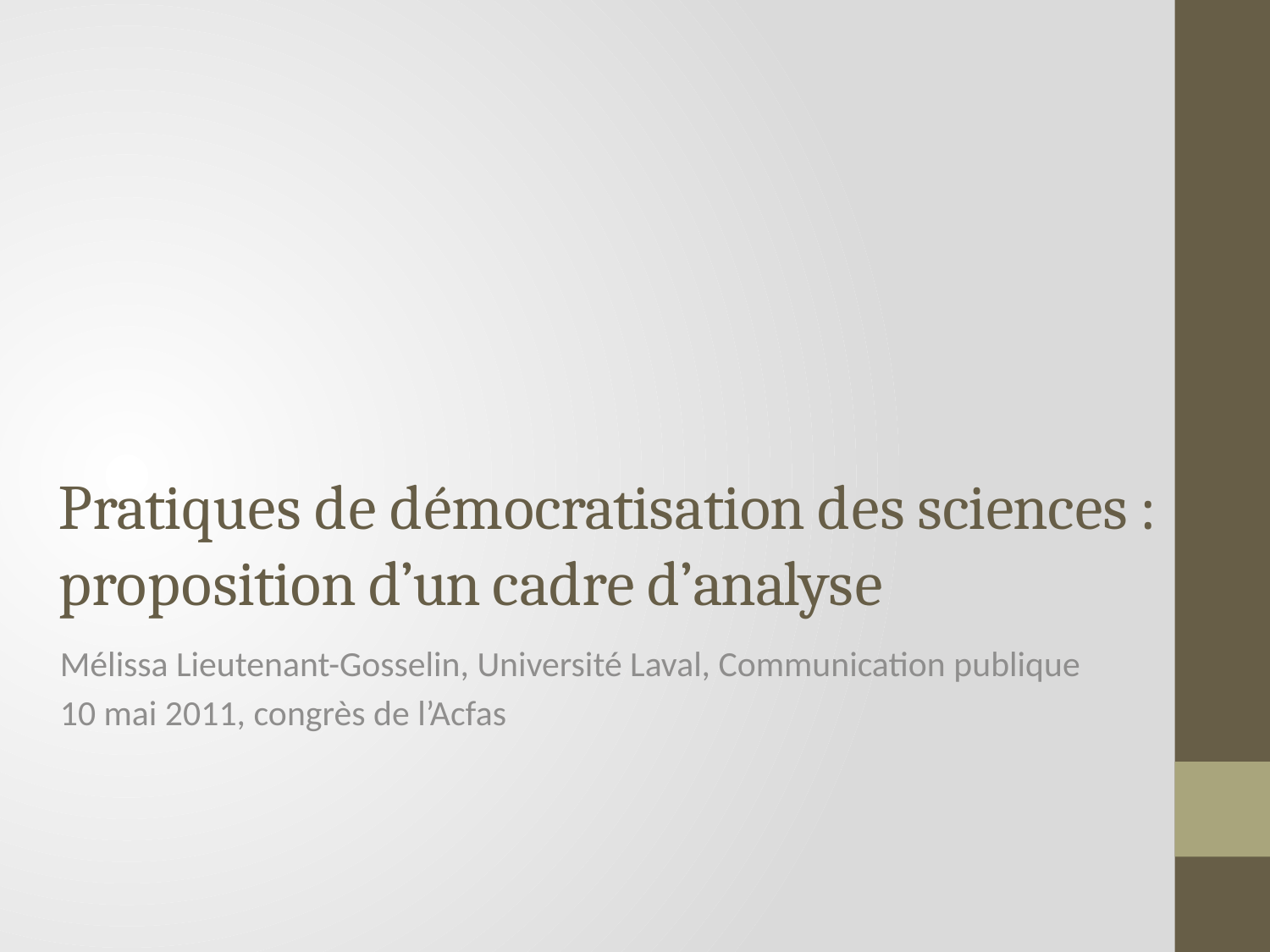

# Pratiques de démocratisation des sciences : proposition d’un cadre d’analyse
Mélissa Lieutenant-Gosselin, Université Laval, Communication publique
10 mai 2011, congrès de l’Acfas